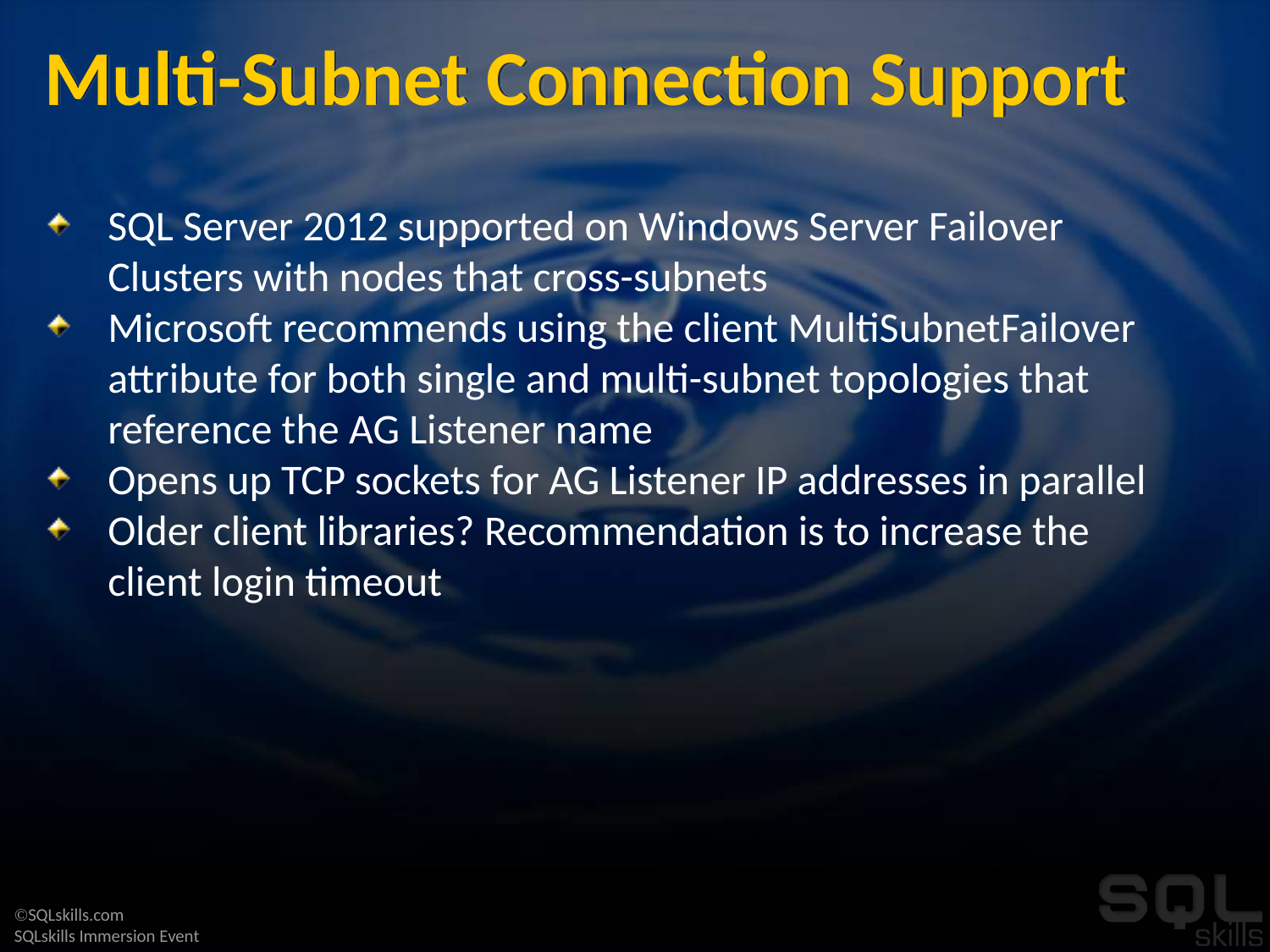

# Multi-Subnet Connection Support
SQL Server 2012 supported on Windows Server Failover Clusters with nodes that cross-subnets
Microsoft recommends using the client MultiSubnetFailover attribute for both single and multi-subnet topologies that reference the AG Listener name
Opens up TCP sockets for AG Listener IP addresses in parallel
Older client libraries? Recommendation is to increase the client login timeout